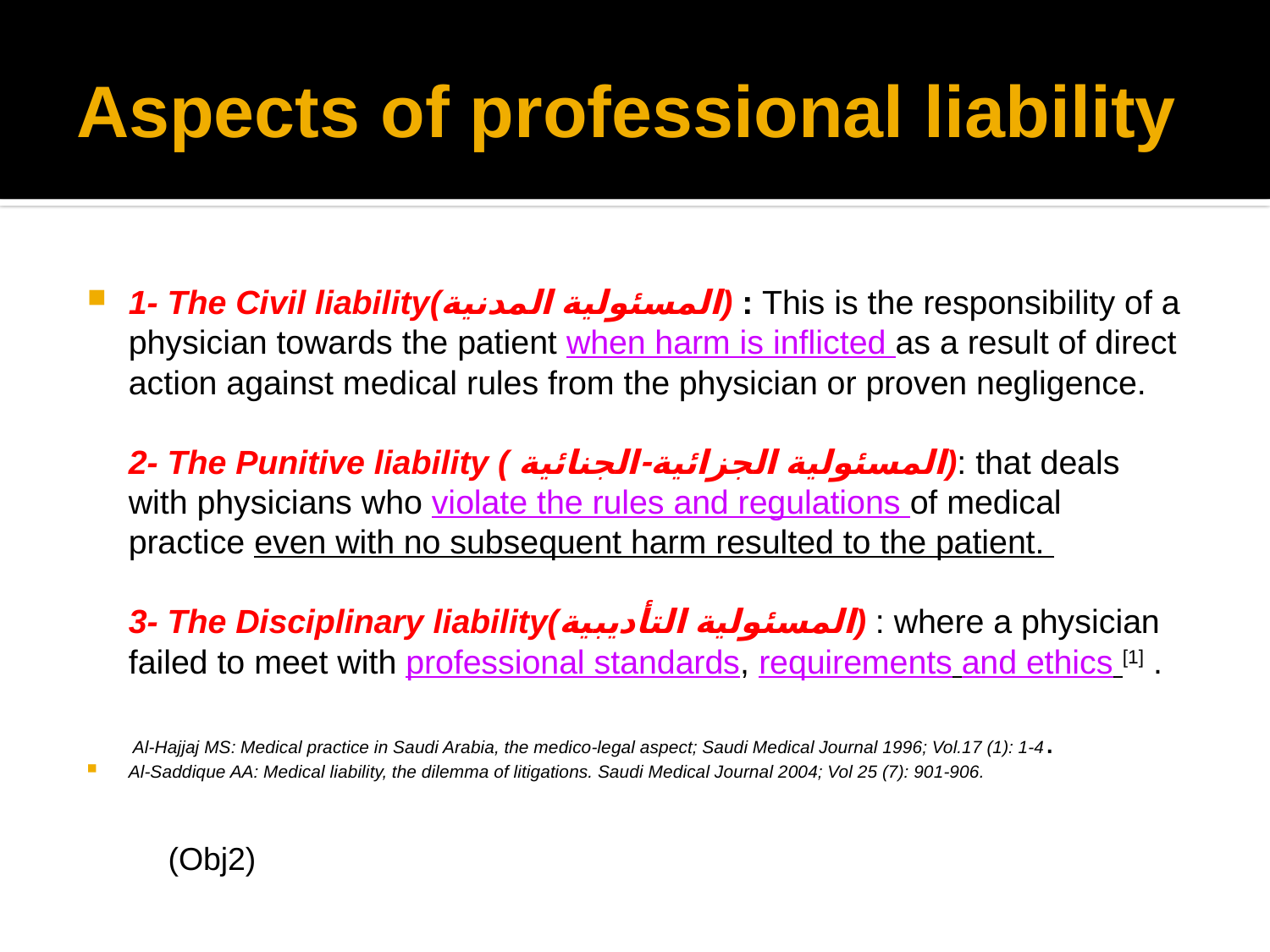

# Aspects of professional liability
1- The Civil liability(المسئولية المدنية) : This is the responsibility of a physician towards the patient when harm is inflicted as a result of direct action against medical rules from the physician or proven negligence.
2- The Punitive liability ( المسئولية الجزائية-الجنائية): that deals with physicians who violate the rules and regulations of medical practice even with no subsequent harm resulted to the patient.
3- The Disciplinary liability(المسئولية التأديبية) : where a physician failed to meet with professional standards, requirements and ethics [1] .
 Al-Hajjaj MS: Medical practice in Saudi Arabia, the medico-legal aspect; Saudi Medical Journal 1996; Vol.17 (1): 1-4.
Al-Saddique AA: Medical liability, the dilemma of litigations. Saudi Medical Journal 2004; Vol 25 (7): 901-906.
(Obj2)